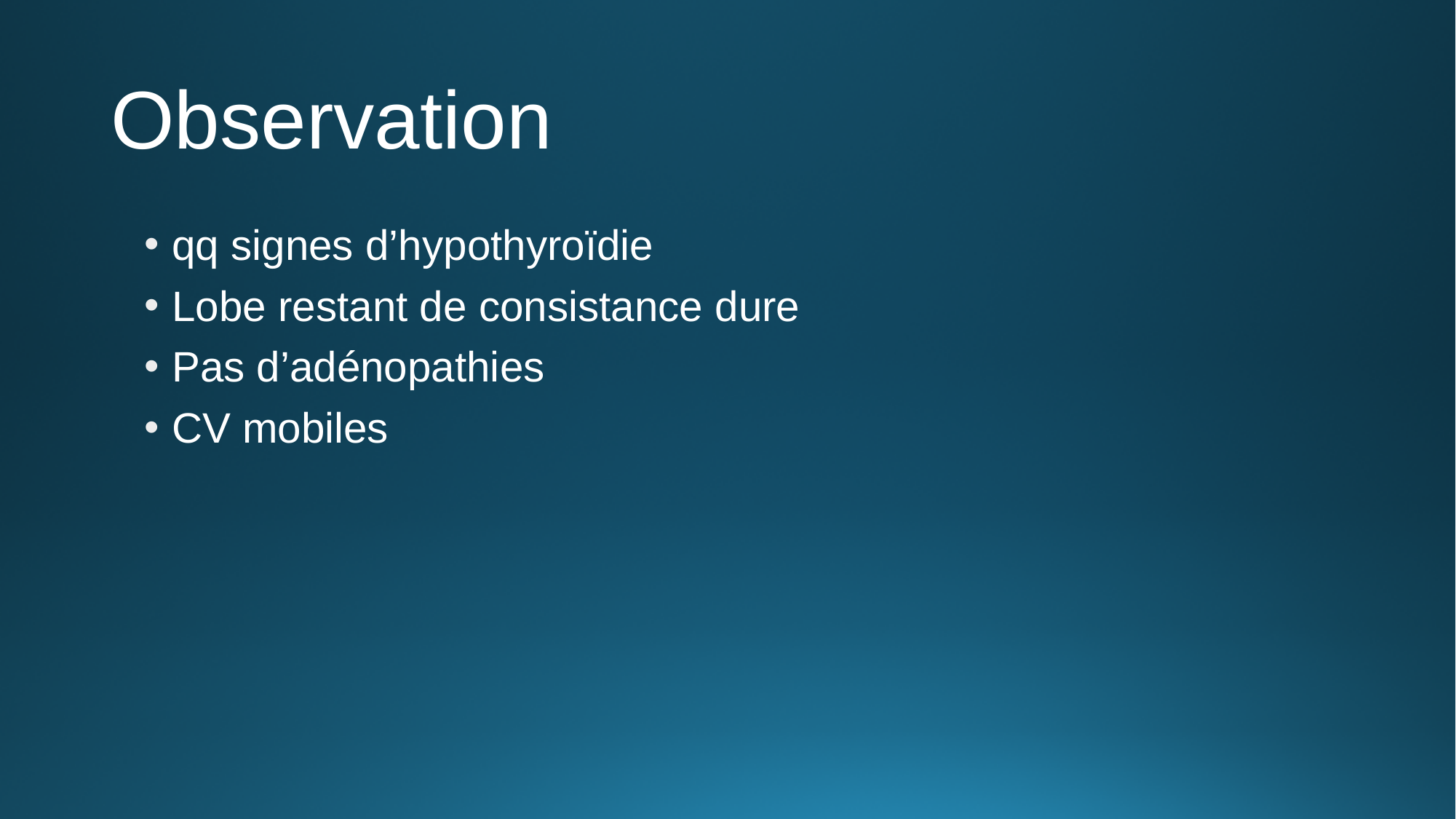

# Observation
qq signes d’hypothyroïdie
Lobe restant de consistance dure
Pas d’adénopathies
CV mobiles